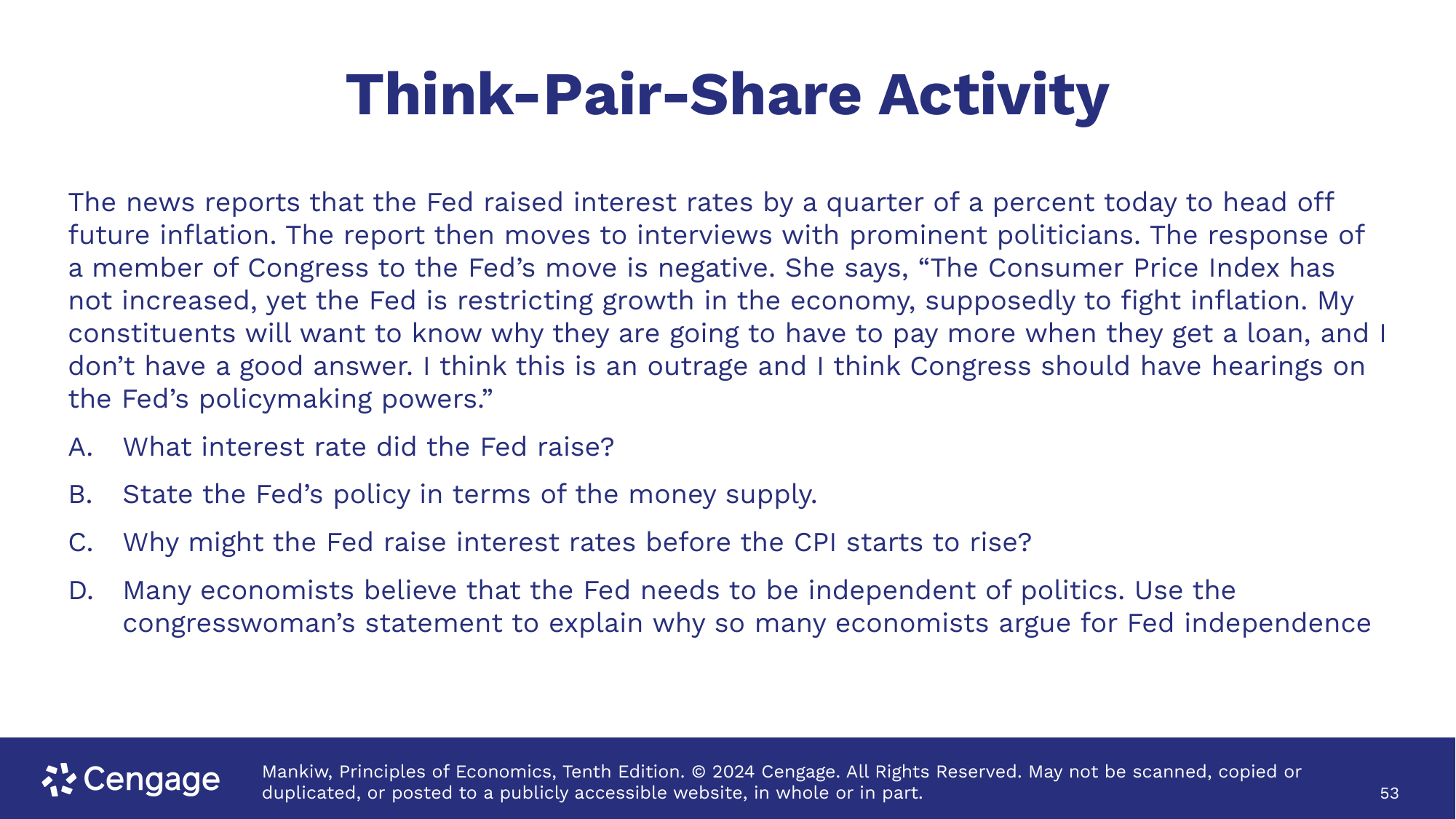

# Think-Pair-Share Activity
The news reports that the Fed raised interest rates by a quarter of a percent today to head off future inflation. The report then moves to interviews with prominent politicians. The response of a member of Congress to the Fed’s move is negative. She says, “The Consumer Price Index has not increased, yet the Fed is restricting growth in the economy, supposedly to fight inflation. My constituents will want to know why they are going to have to pay more when they get a loan, and I don’t have a good answer. I think this is an outrage and I think Congress should have hearings on the Fed’s policymaking powers.”
What interest rate did the Fed raise?
State the Fed’s policy in terms of the money supply.
Why might the Fed raise interest rates before the CPI starts to rise?
Many economists believe that the Fed needs to be independent of politics. Use the congresswoman’s statement to explain why so many economists argue for Fed independence